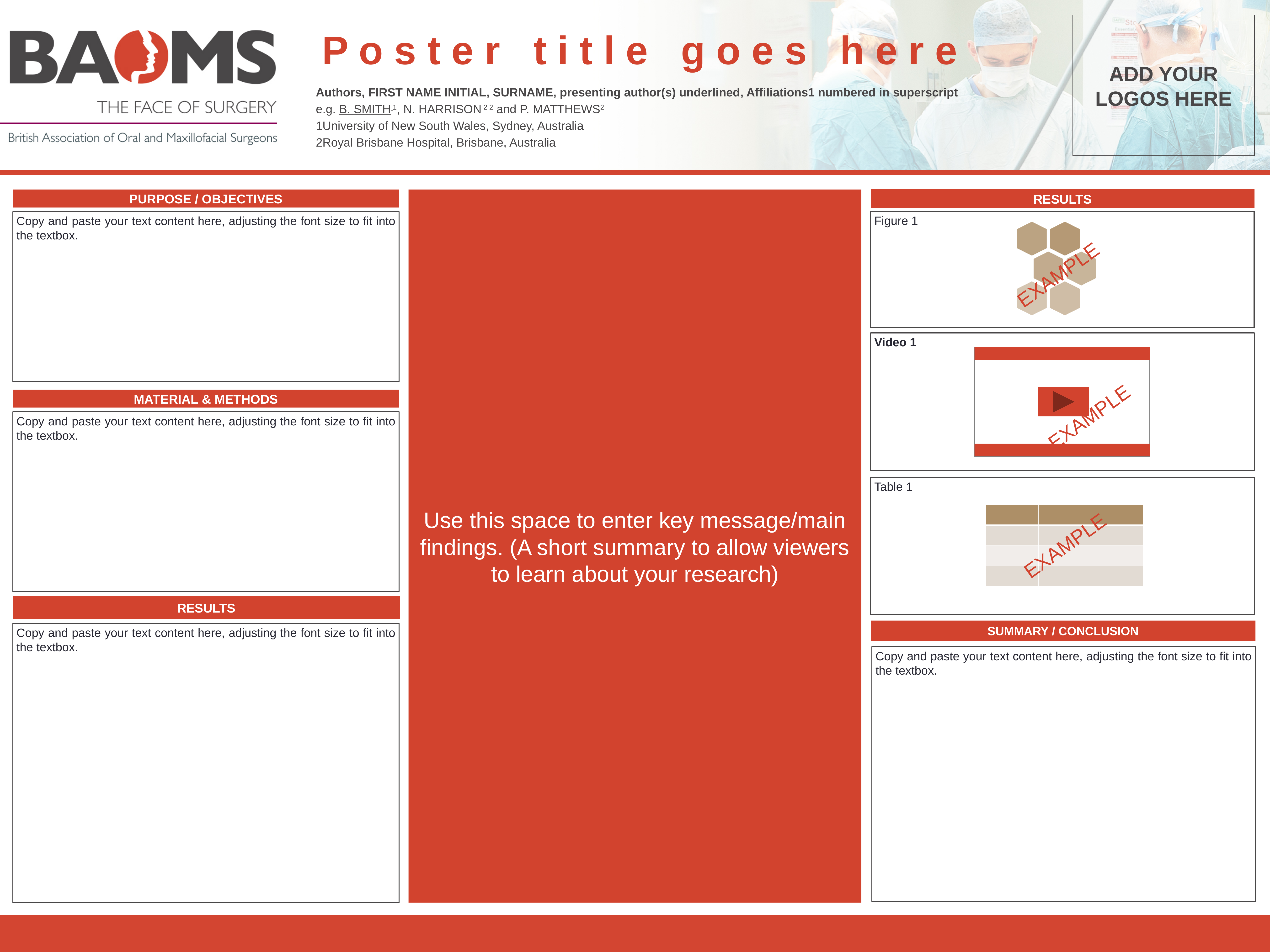

P o s t e r   t i t l e   g o e s   h e r e
Add your logos here
Authors, FIRST NAME INITIAL, SURNAME, presenting author(s) underlined, Affiliations1 numbered in superscript
e.g. B. SMITH 1, N. HARRISON 2 2 and P. MATTHEWS2
1University of New South Wales, Sydney, Australia
2Royal Brisbane Hospital, Brisbane, Australia
RESULTS
Use this space to enter key message/main findings. (A short summary to allow viewers to learn about your research)
PURPOSE / OBJECTIVES
Figure 1
Copy and paste your text content here, adjusting the font size to fit into the textbox.

EXAMPLE
Video 1

MATERIAL & METHODS
EXAMPLE
Copy and paste your text content here, adjusting the font size to fit into the textbox.
Table 1
|  |  |  |
| --- | --- | --- |
|  |  |  |
|  |  |  |
|  |  |  |
EXAMPLE
RESULTS
SUMMARY / CONCLUSION
Copy and paste your text content here, adjusting the font size to fit into the textbox.
Copy and paste your text content here, adjusting the font size to fit into the textbox.